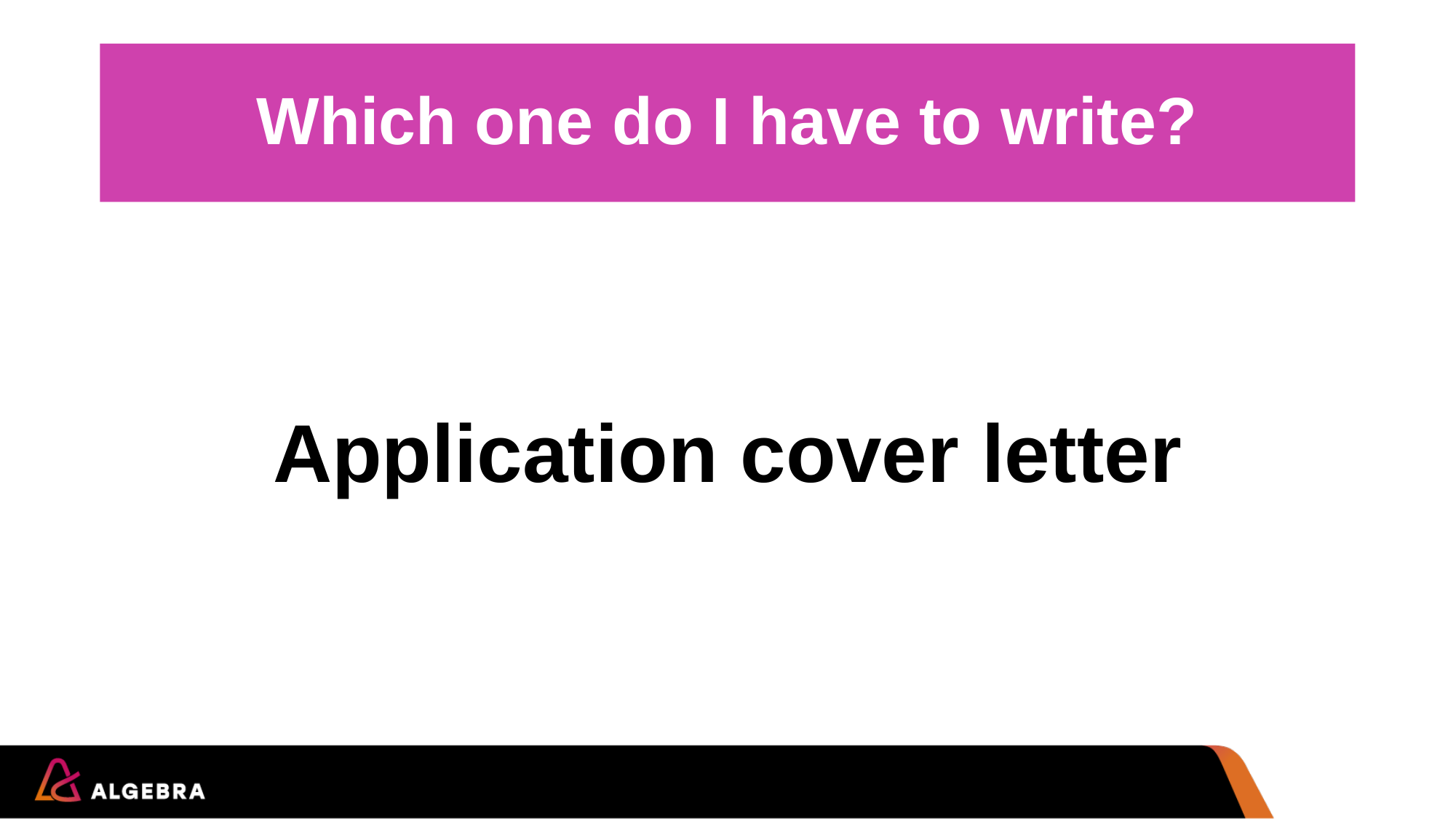

# Which one do I have to write?

Application cover letter